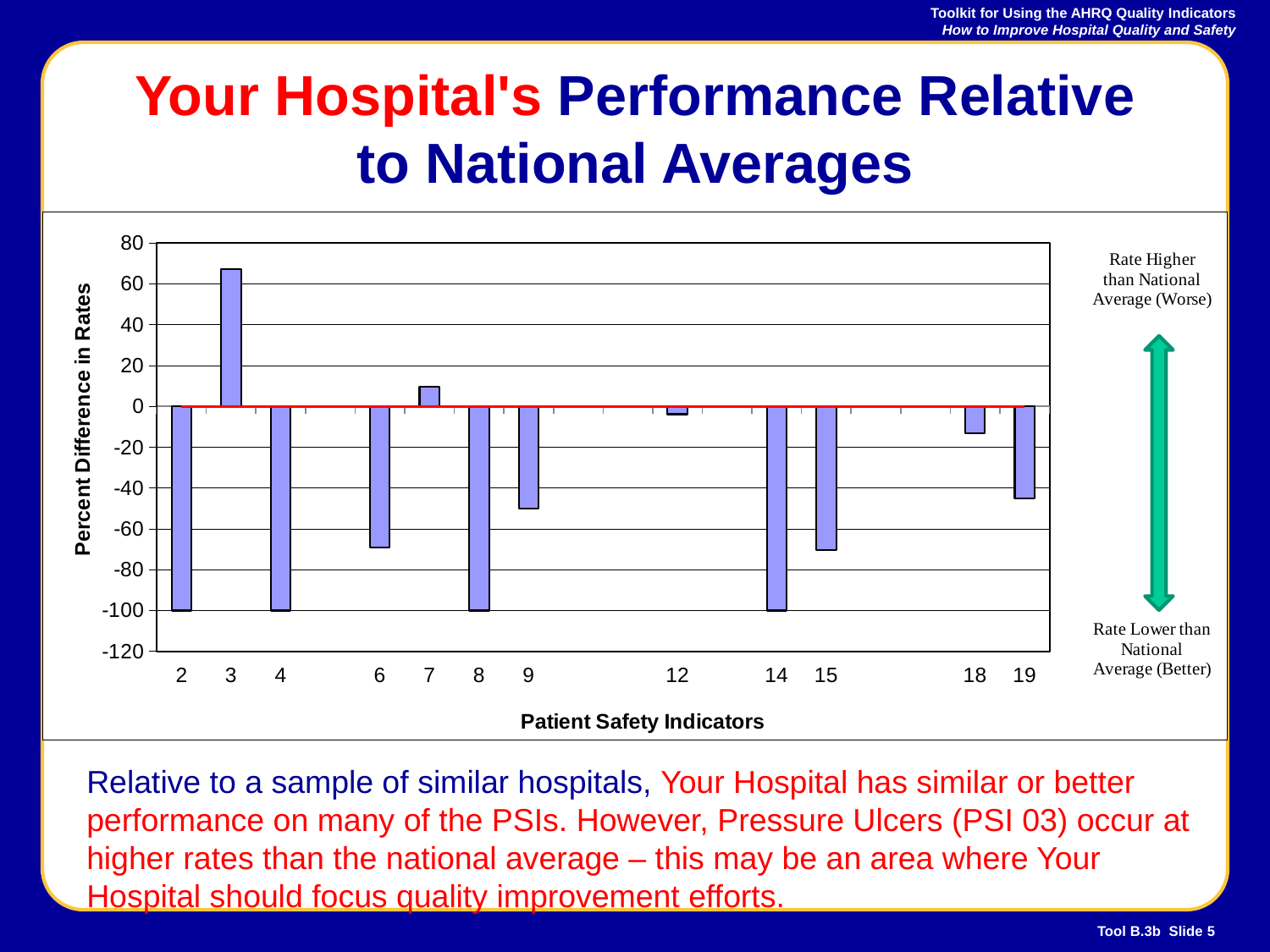

Your Hospital's Performance Relative to National Averages

### Chart

| Category |  |  |
|---|---|---|
| 2 | 0.0 | -100.0 |
| 3 | 0.0 | 67.18285624902228 |
| 4 | 0.0 | -100.0 |
|  | 0.0 | 0.0 |
| 6 | 0.0 | -69.1419141914191 |
| 7 | 0.0 | 9.753874202370108 |
| 8 | 0.0 | -100.0 |
| 9 | 0.0 | -50.1457725947522 |
|  | 0.0 | 0.0 |
|  | 0.0 | 0.0 |
| 12 | 0.0 | -3.836866112154531 |
|  | 0.0 | 0.0 |
| 14 | 0.0 | -100.0 |
| 15 | 0.0 | -70.507214691736 |
|  | 0.0 | 0.0 |
|  | 0.0 | 0.0 |
| 18 | 0.0 | -13.2725007785736 |
| 19 | 0.0 | -45.18133856310239 |
Relative to a sample of similar hospitals, Your Hospital has similar or better performance on many of the PSIs. However, Pressure Ulcers (PSI 03) occur at higher rates than the national average – this may be an area where Your Hospital should focus quality improvement efforts.